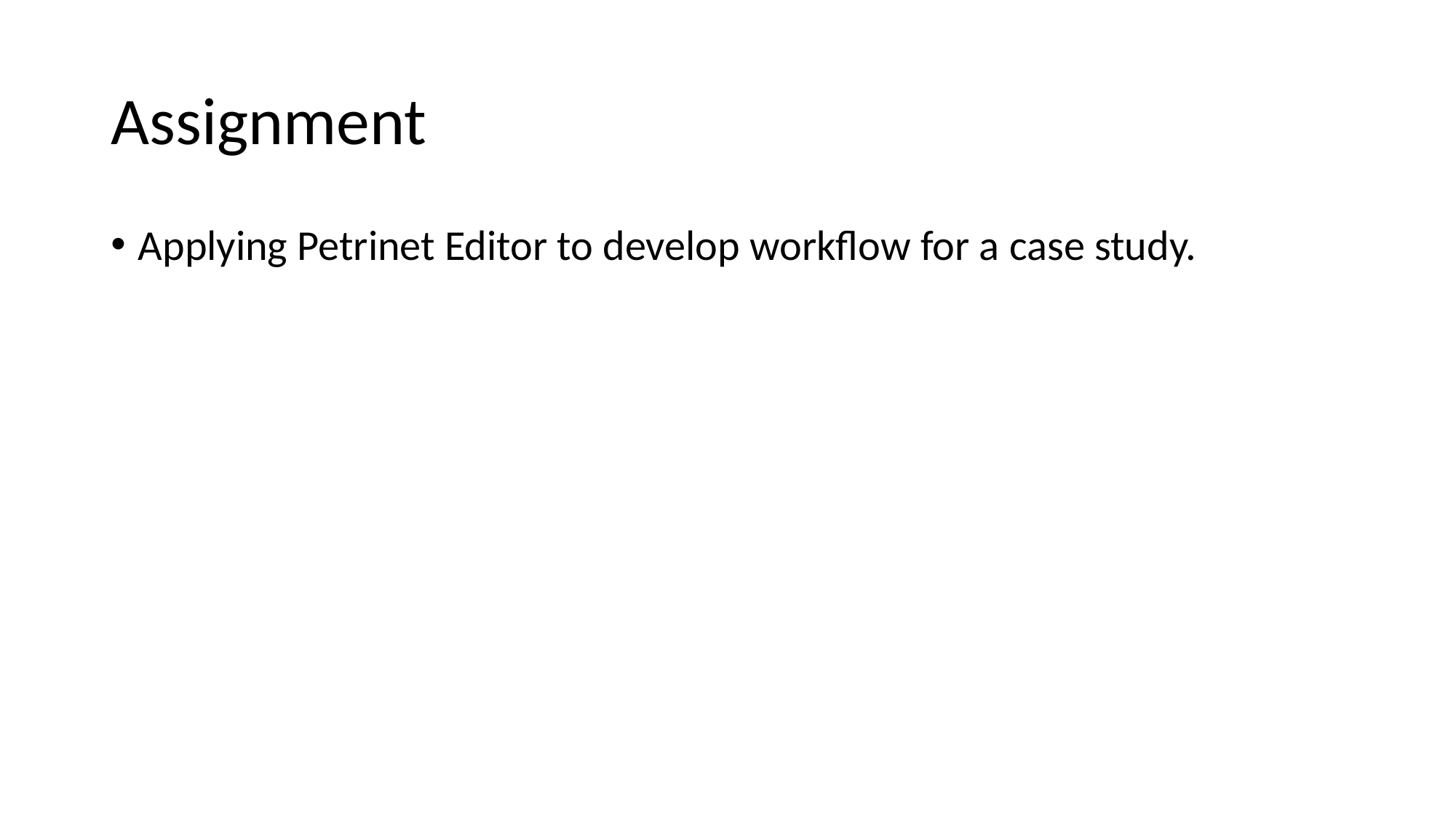

# Assignment
Applying Petrinet Editor to develop workflow for a case study.